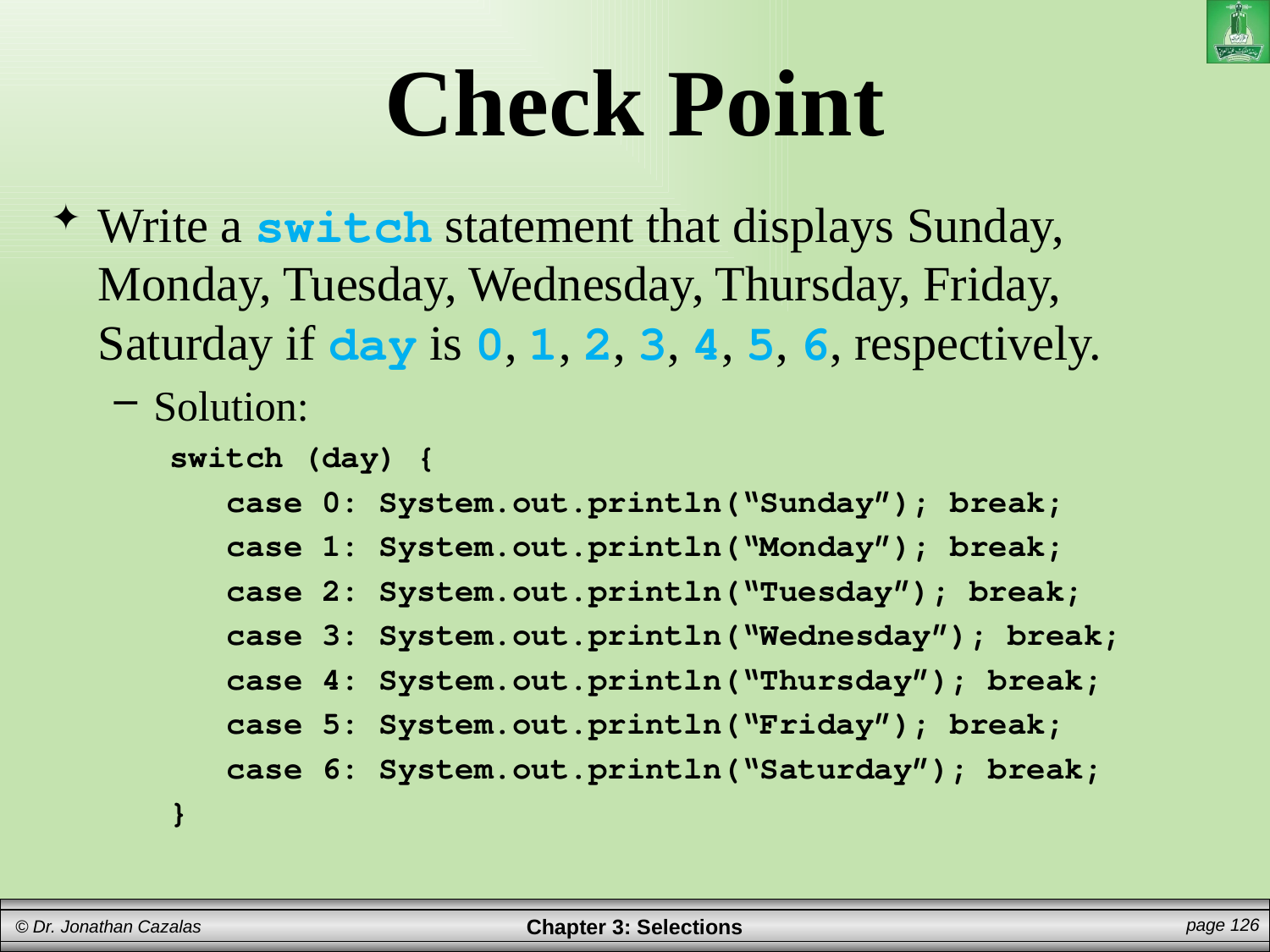

# Check Point
Write a switch statement that displays Sunday, Monday, Tuesday, Wednesday, Thursday, Friday, Saturday if day is 0, 1, 2, 3, 4, 5, 6, respectively.
Solution:
switch (day) {
   case 0: System.out.println(“Sunday”); break;
   case 1: System.out.println(“Monday”); break;
   case 2: System.out.println(“Tuesday”); break;
   case 3: System.out.println(“Wednesday”); break;
   case 4: System.out.println(“Thursday”); break;
   case 5: System.out.println(“Friday”); break;
   case 6: System.out.println(“Saturday”); break;
}